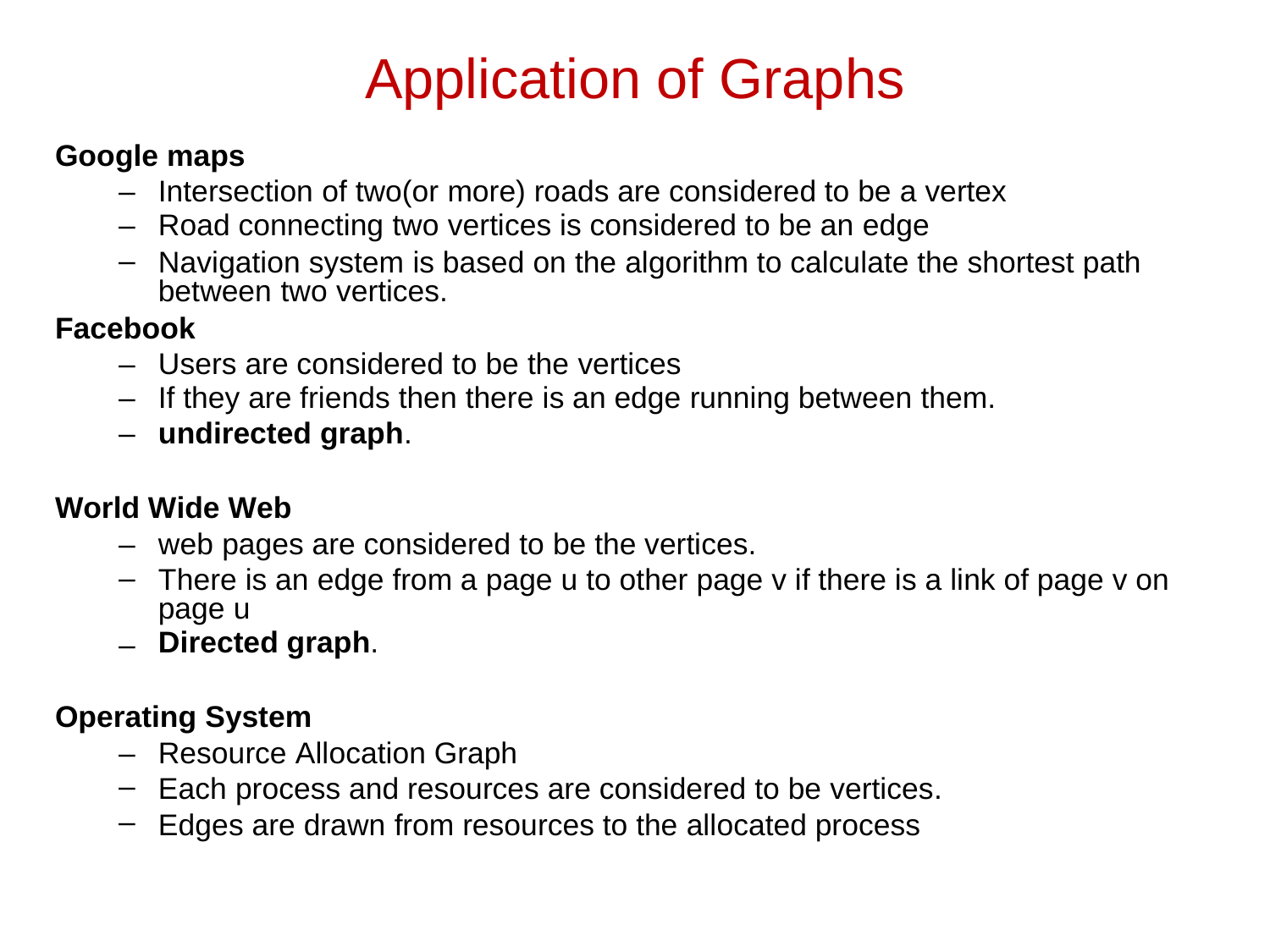

Application of Graphs
Google maps
–
–
–
Intersection of two(or more) roads are considered to be a vertex
Road connecting two vertices is considered to be an edge
Navigation system is based on the algorithm to calculate the shortest path between two vertices.
Facebook
–
–
–
Users are considered to be the vertices
If they are friends then there is an edge running between them.
undirected graph.
World Wide Web
–
–
web pages are considered to be the vertices.
There is an edge from a page u to other page v if there is a link of page v on page u
Directed graph.
–
Operating System
–
–
–
Resource Allocation Graph
Each process and resources are considered to be vertices. Edges are drawn from resources to the allocated process